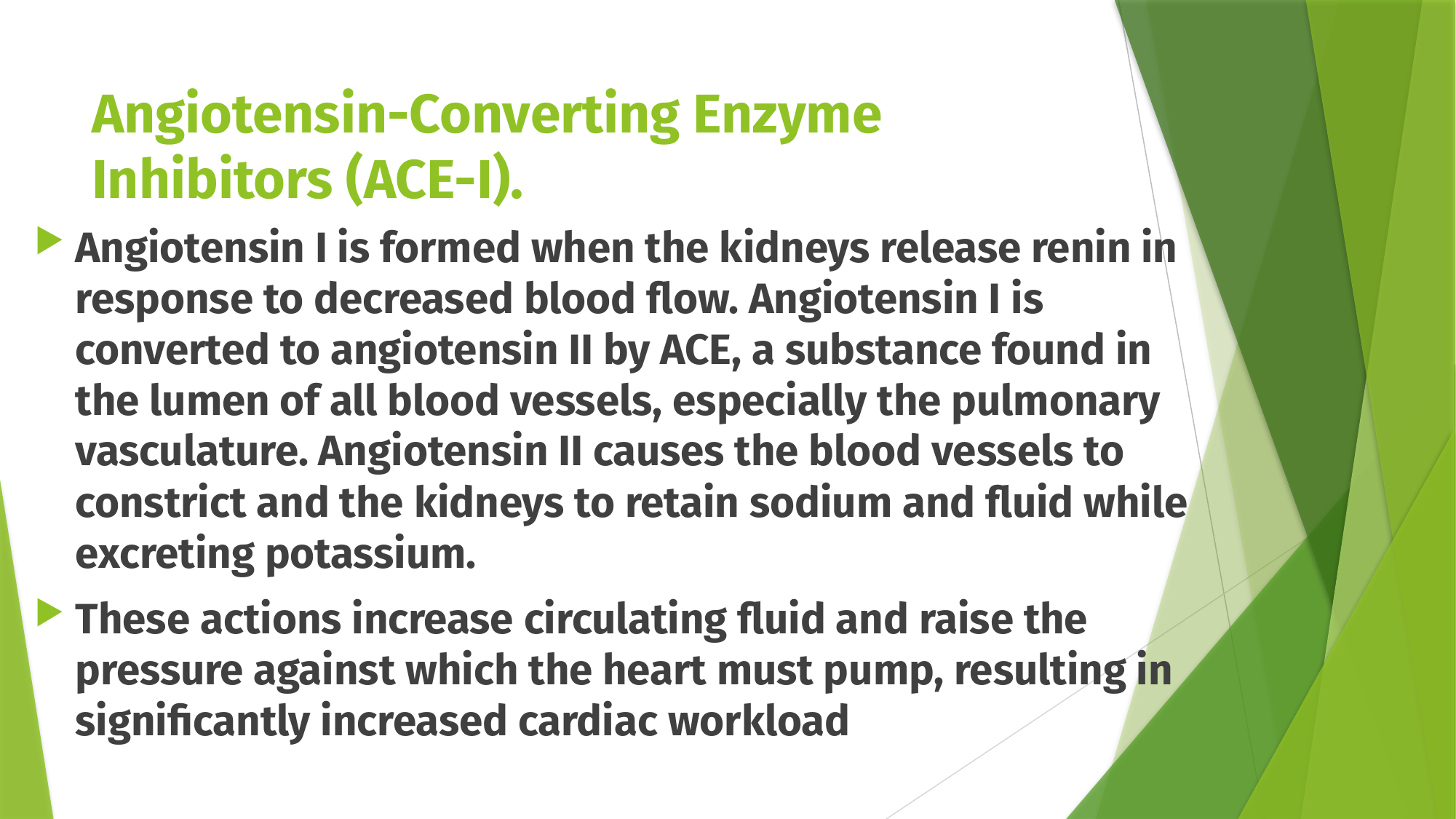

# Angiotensin-Converting Enzyme Inhibitors (ACE-I).
Angiotensin I is formed when the kidneys release renin in response to decreased blood ﬂow. Angiotensin I is converted to angiotensin II by ACE, a substance found in the lumen of all blood vessels, especially the pulmonary vasculature. Angiotensin II causes the blood vessels to constrict and the kidneys to retain sodium and fluid while excreting potassium.
These actions increase circulating ﬂuid and raise the pressure against which the heart must pump, resulting in signiﬁcantly increased cardiac workload